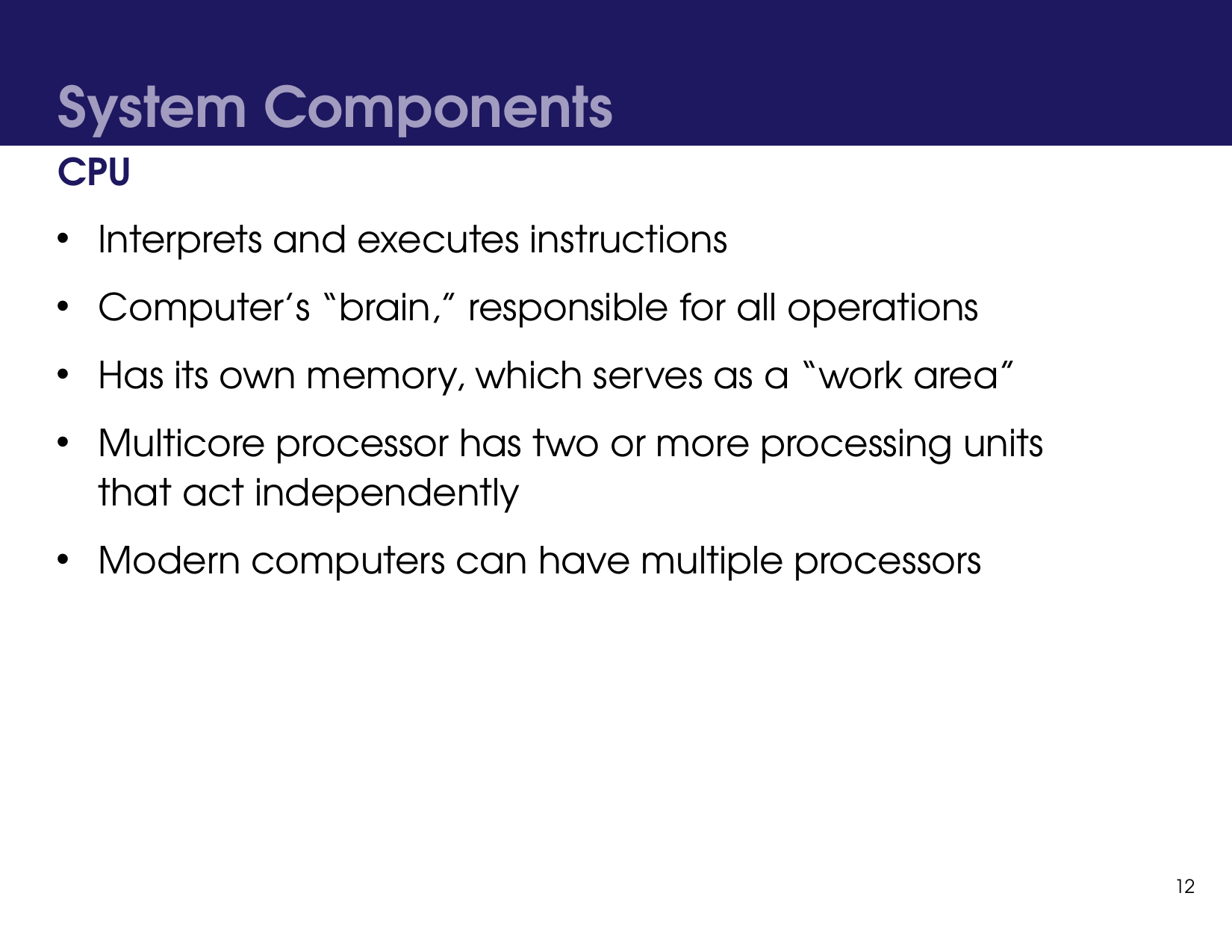

# System Components
CPU
Interprets and executes instructions
Computer’s “brain,” responsible for all operations
Has its own memory, which serves as a “work area”
Multicore processor has two or more processing units that act independently
Modern computers can have multiple processors
12